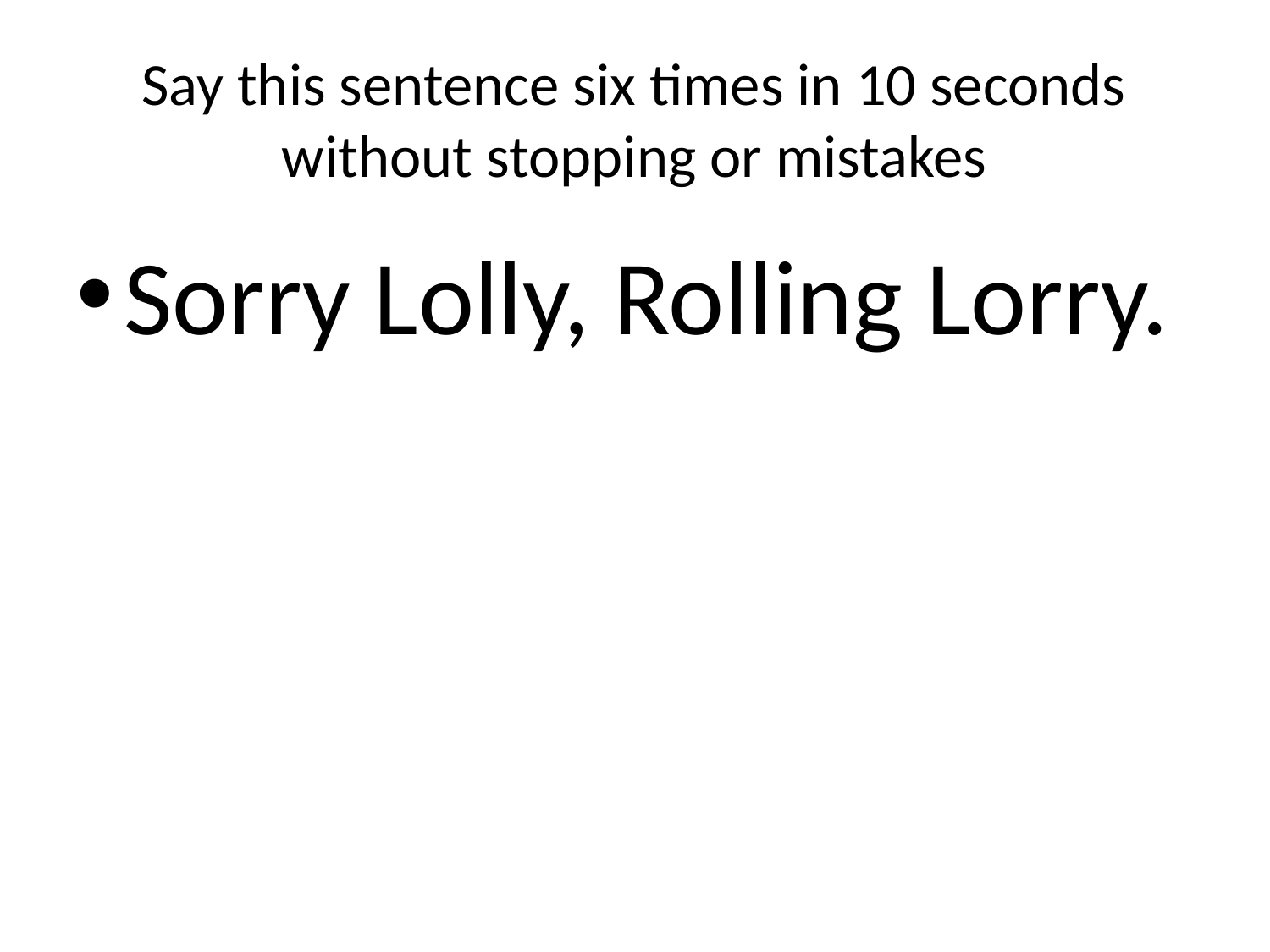

# Say this sentence six times in 10 seconds without stopping or mistakes
Sorry Lolly, Rolling Lorry.